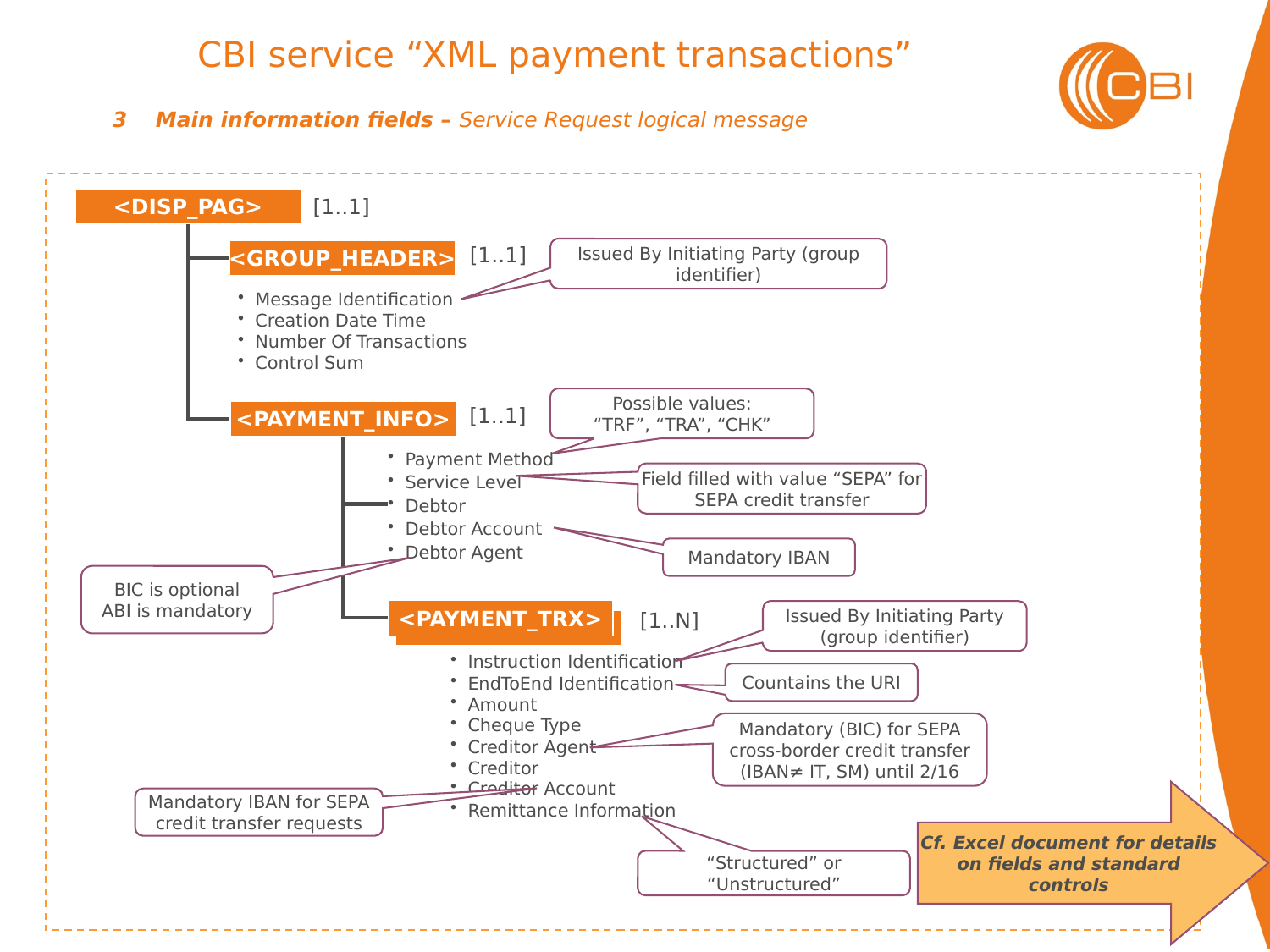

CBI service “XML payment transactions”
3	Main information fields – Service Request logical message

[1..1]
<DISP_PAG>
[1..1]
Issued By Initiating Party (group identifier)
<GROUP_HEADER>
Message Identification
Creation Date Time
Number Of Transactions
Control Sum
Possible values:
“TRF”, “TRA”, “CHK”
[1..1]
<PAYMENT_INFO>
Payment Method
Service Level
Debtor
Debtor Account
Debtor Agent
Field filled with value “SEPA” for SEPA credit transfer
Mandatory IBAN
BIC is optional
ABI is mandatory
<PAYMENT_TRX>
Issued By Initiating Party (group identifier)
[1..N]

Instruction Identification
EndToEnd Identification
Amount
Cheque Type
Creditor Agent
Creditor
Creditor Account
Remittance Information
Countains the URI
Mandatory (BIC) for SEPA cross-border credit transfer (IBAN≠ IT, SM) until 2/16
Cf. Excel document for details on fields and standard controls
Mandatory IBAN for SEPA credit transfer requests
“Structured” or “Unstructured”